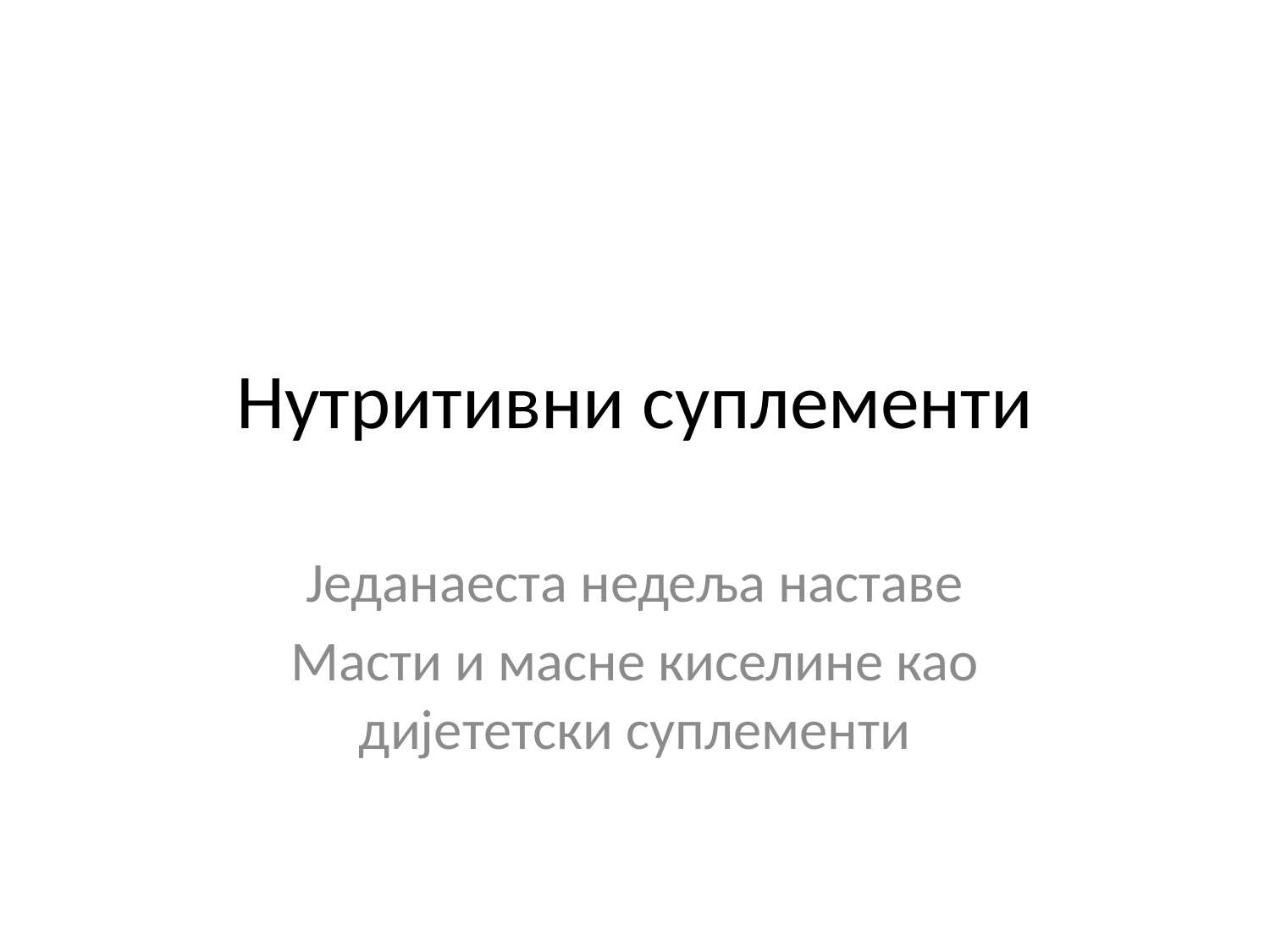

# Нутритивни суплементи
Једанаеста недеља наставе
Масти и масне киселине као дијететски суплементи